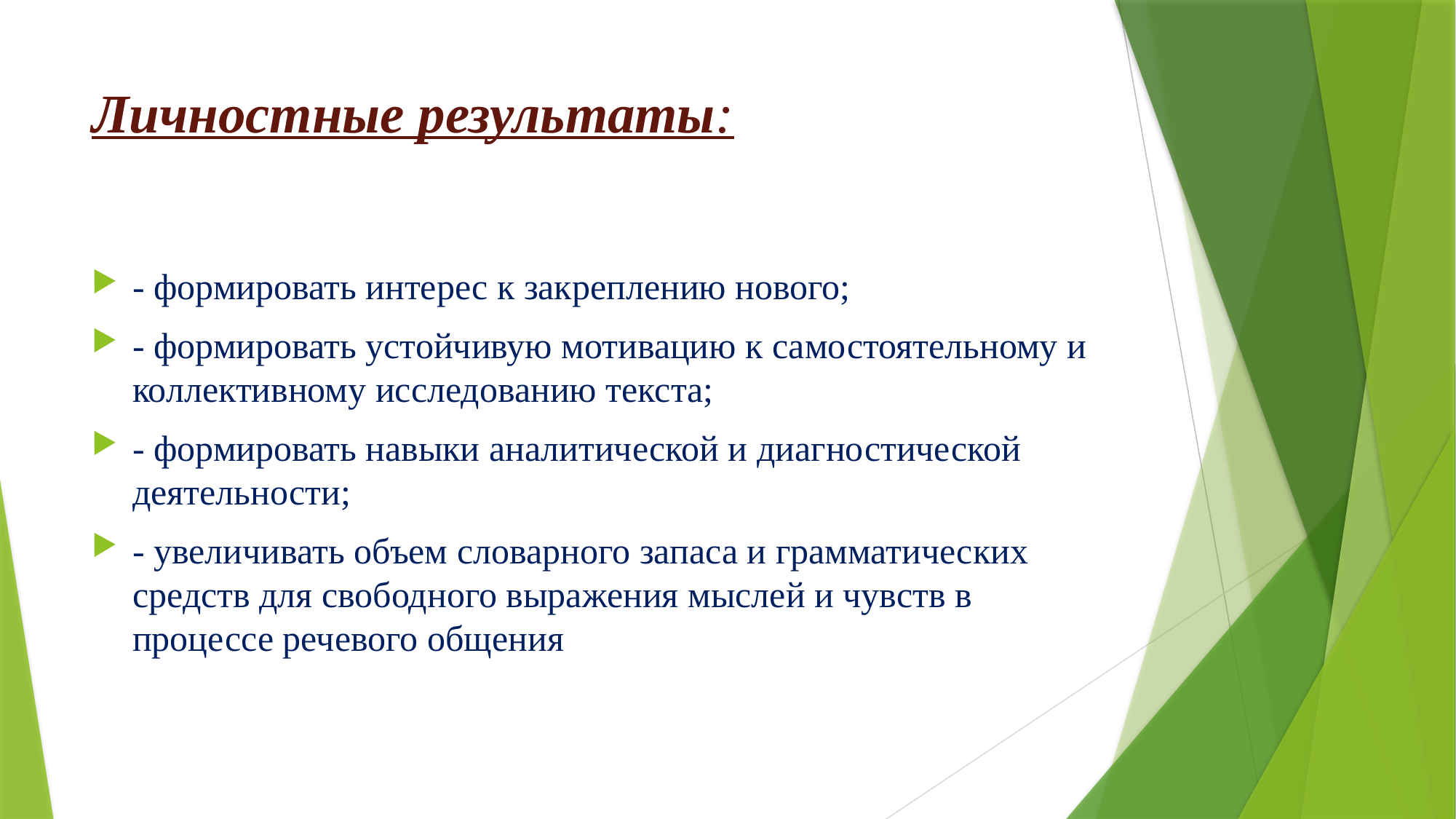

# Личностные результаты:
- формировать интерес к закреплению нового;
- формировать устойчивую мотивацию к самостоятельному и коллективному исследованию текста;
- формировать навыки аналитической и диагностической деятельности;
- увеличивать объем словарного запаса и грамматических средств для свободного выражения мыслей и чувств в процессе речевого общения